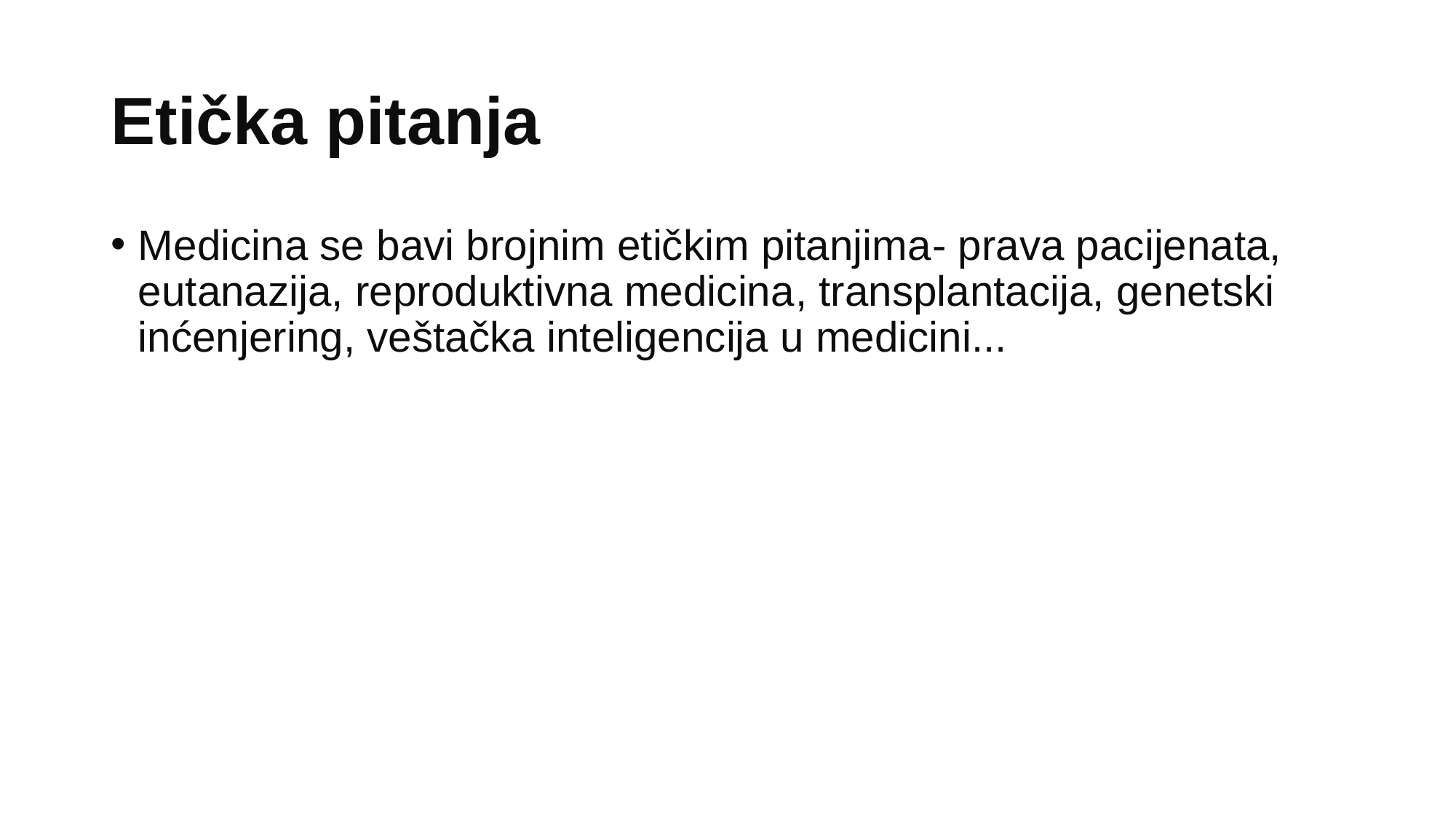

# Etička pitanja
Medicina se bavi brojnim etičkim pitanjima- prava pacijenata, eutanazija, reproduktivna medicina, transplantacija, genetski inćenjering, veštačka inteligencija u medicini...